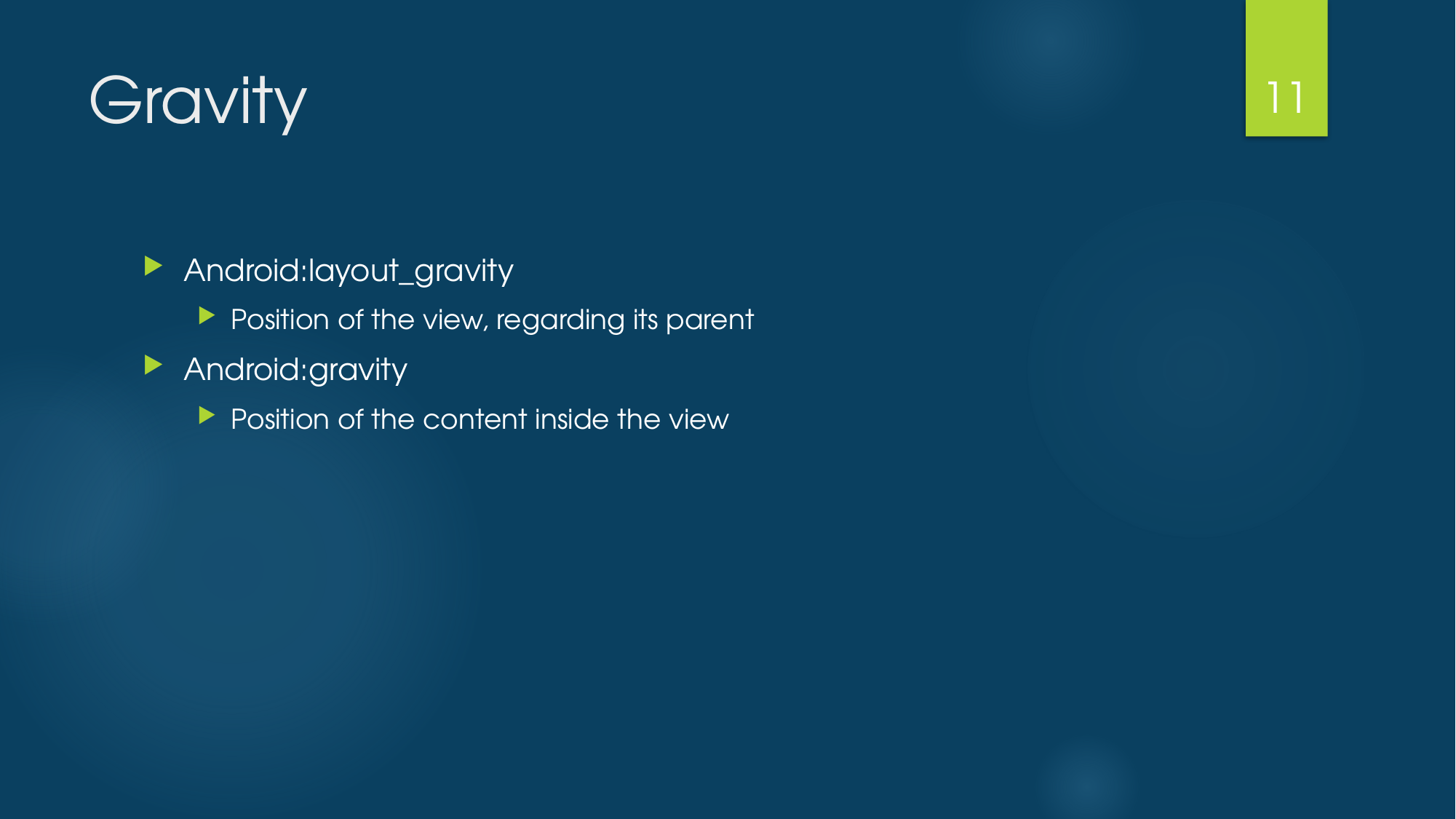

11
# Gravity
Android:layout_gravity
Position of the view, regarding its parent
Android:gravity
Position of the content inside the view